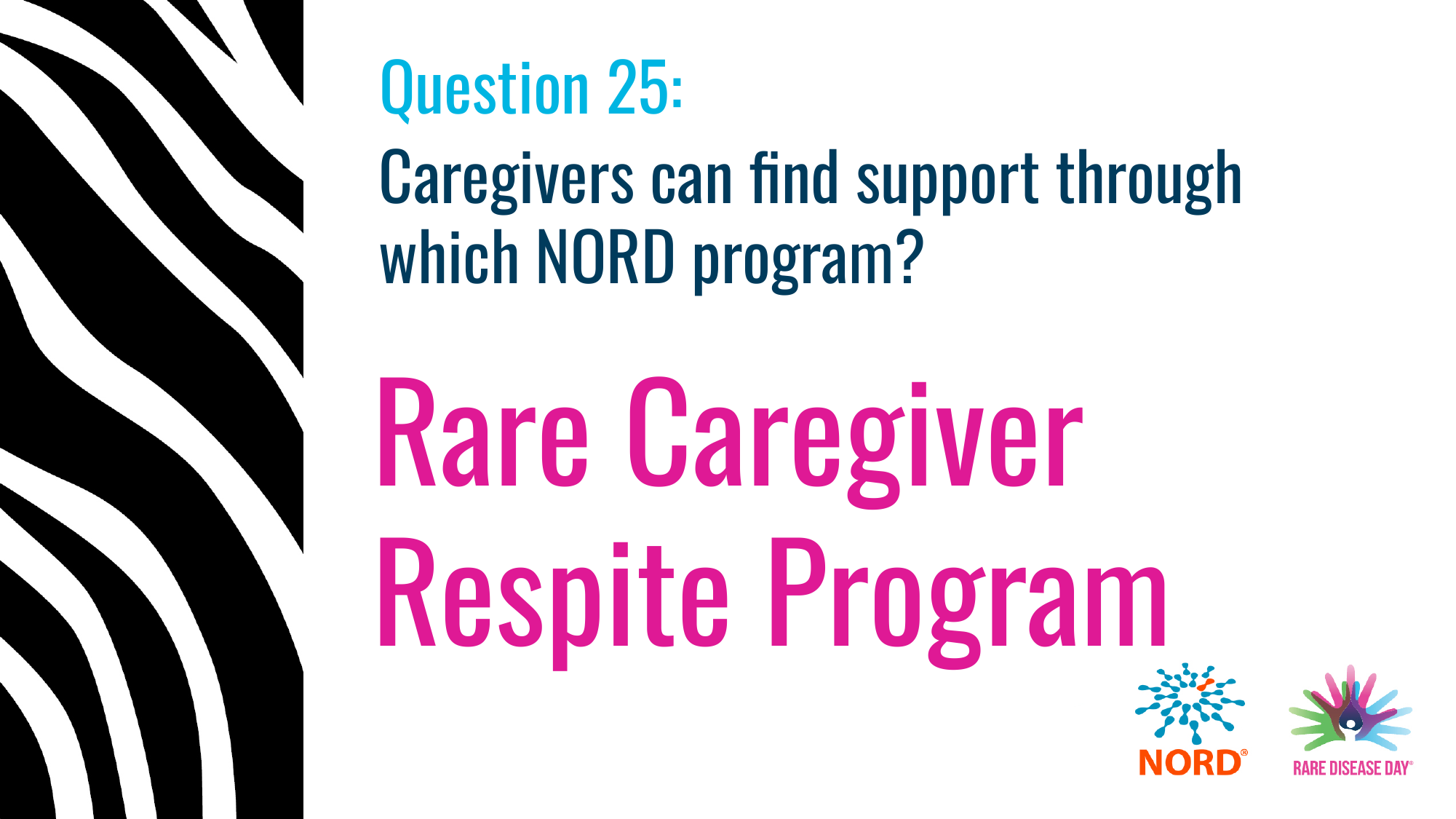

# Question 25:
Caregivers can find support through
which NORD program?
Rare Caregiver Respite Program